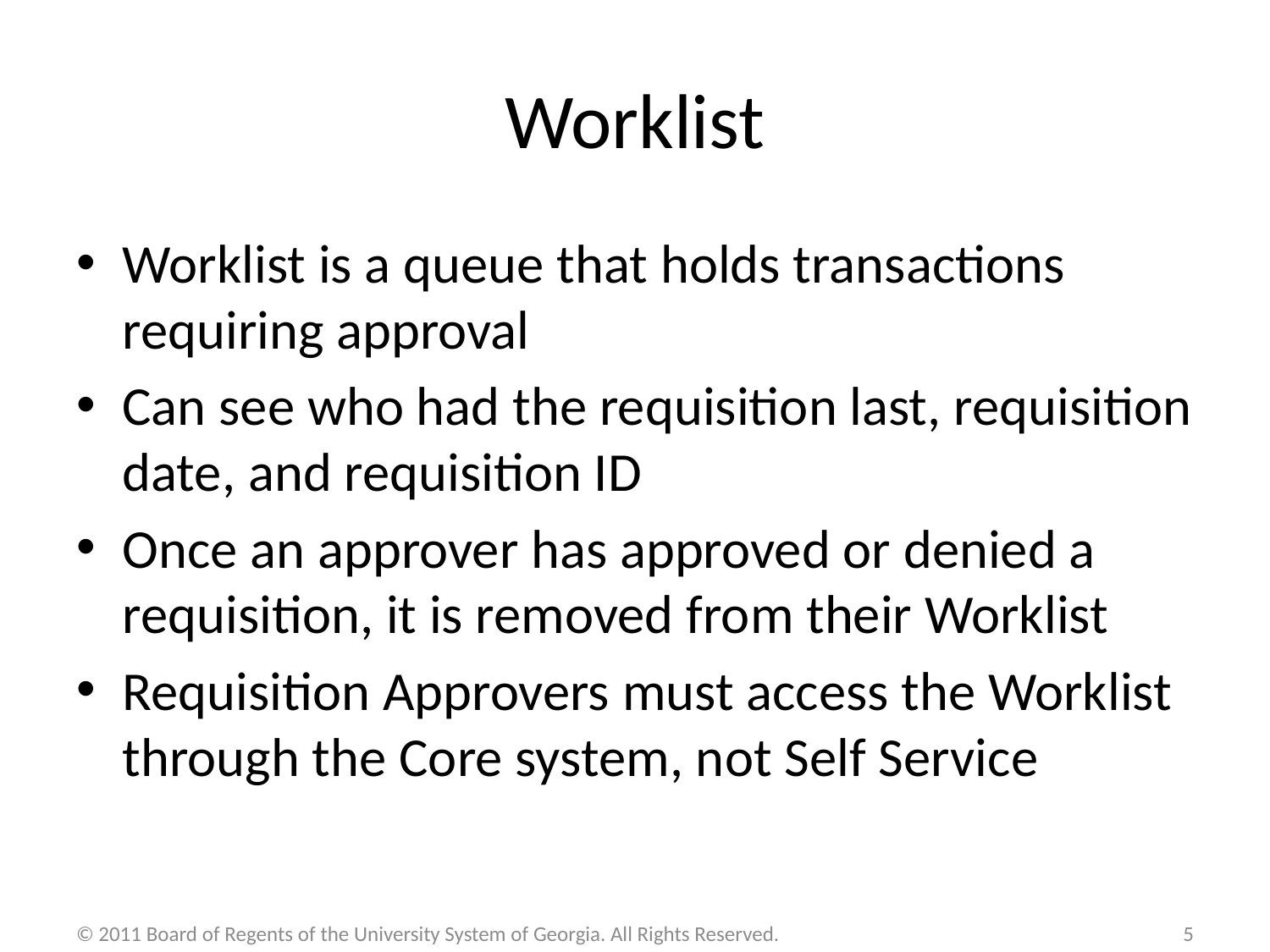

# Worklist
Worklist is a queue that holds transactions requiring approval
Can see who had the requisition last, requisition date, and requisition ID
Once an approver has approved or denied a requisition, it is removed from their Worklist
Requisition Approvers must access the Worklist through the Core system, not Self Service

© 2011 Board of Regents of the University System of Georgia. All Rights Reserved.
5